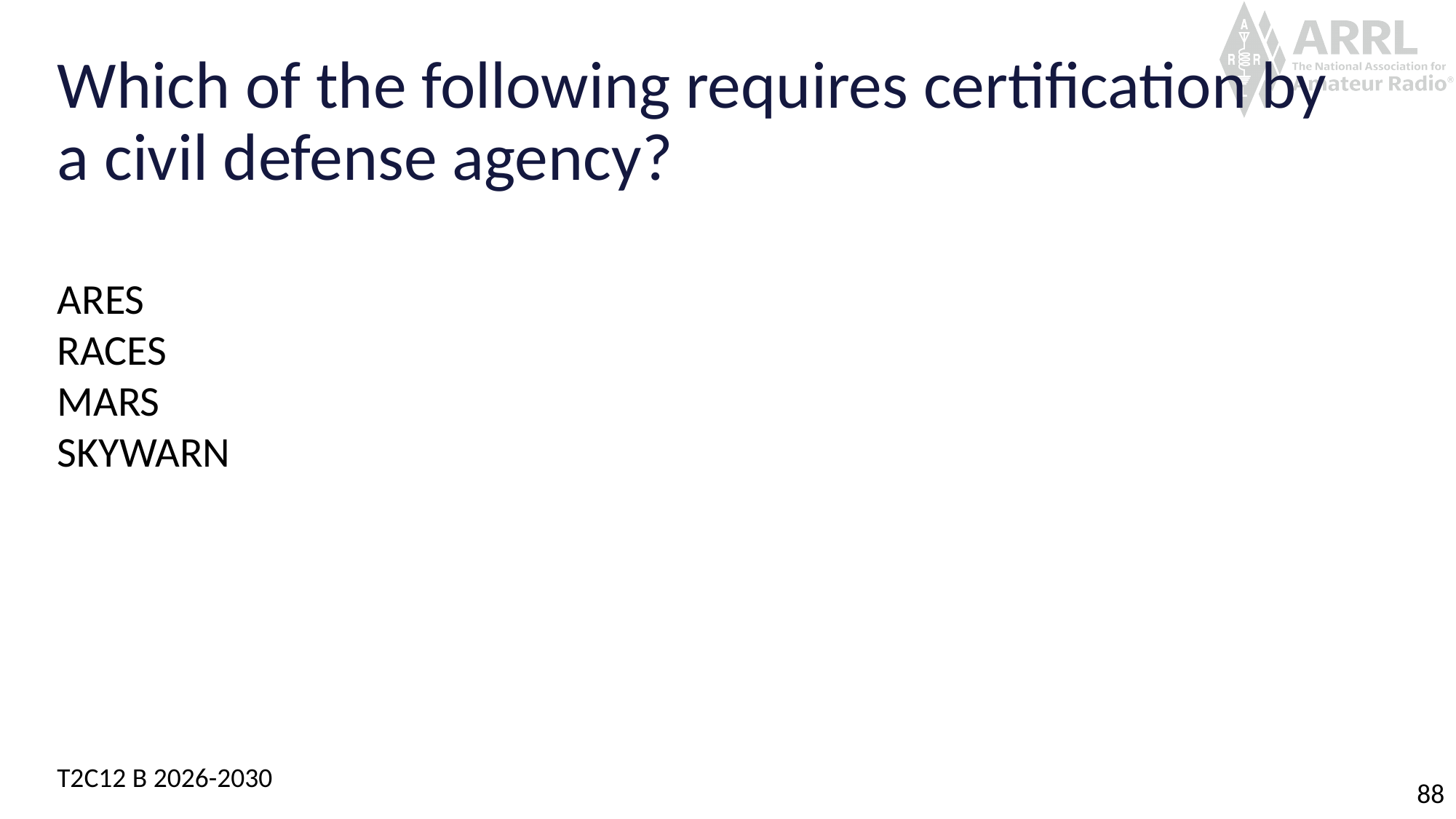

# Which of the following requires certification by a civil defense agency?
ARES
RACES
MARS
SKYWARN
T2C12 B 2026-2030